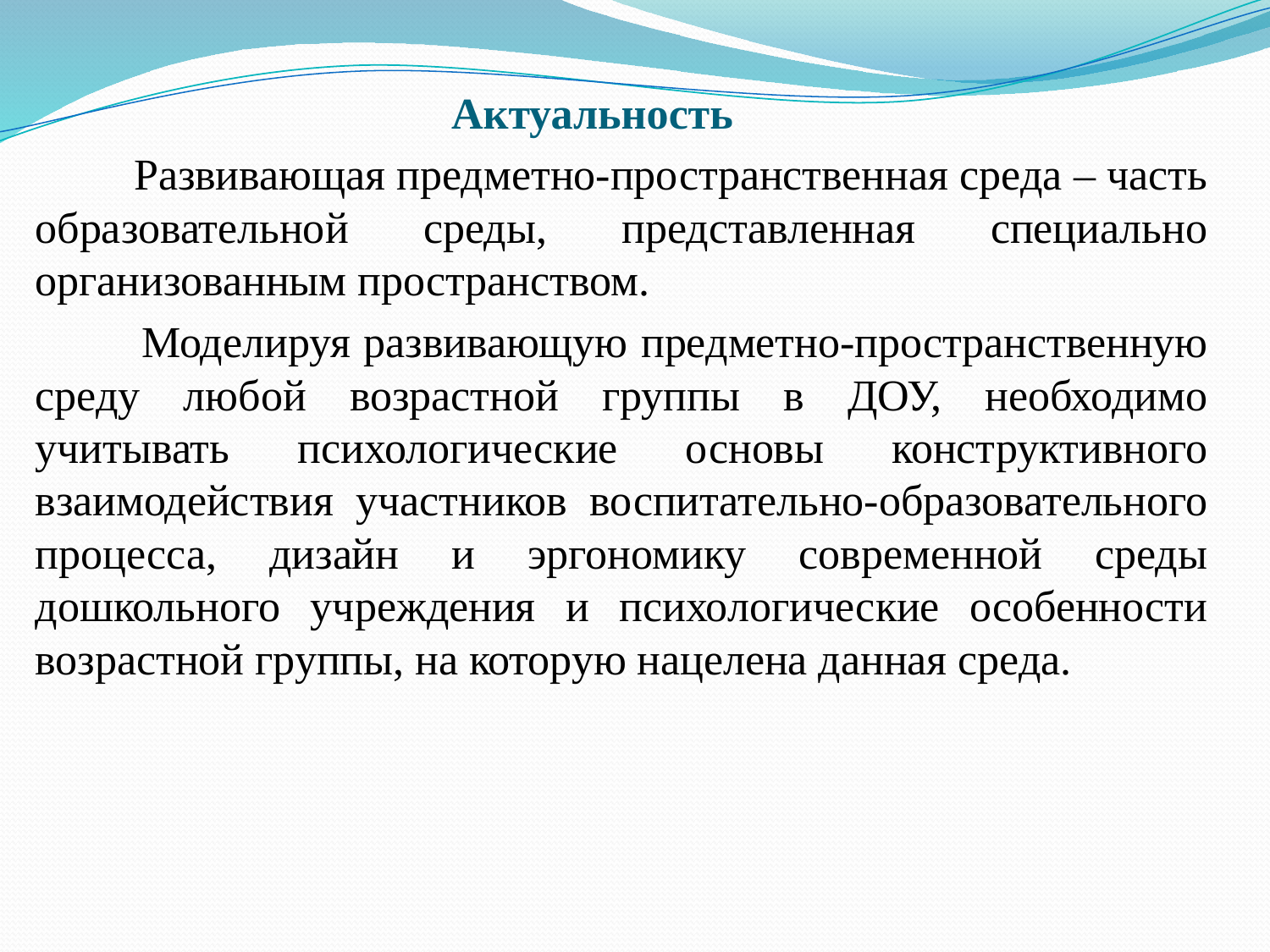

# Актуальность
        Развивающая предметно-пространственная среда – часть образовательной среды, представленная специально организованным пространством.
        Моделируя развивающую предметно-пространственную среду любой возрастной группы в ДОУ, необходимо учитывать психологические основы конструктивного взаимодействия участников воспитательно-образовательного процесса, дизайн и эргономику современной среды дошкольного учреждения и психологические особенности возрастной группы, на которую нацелена данная среда.